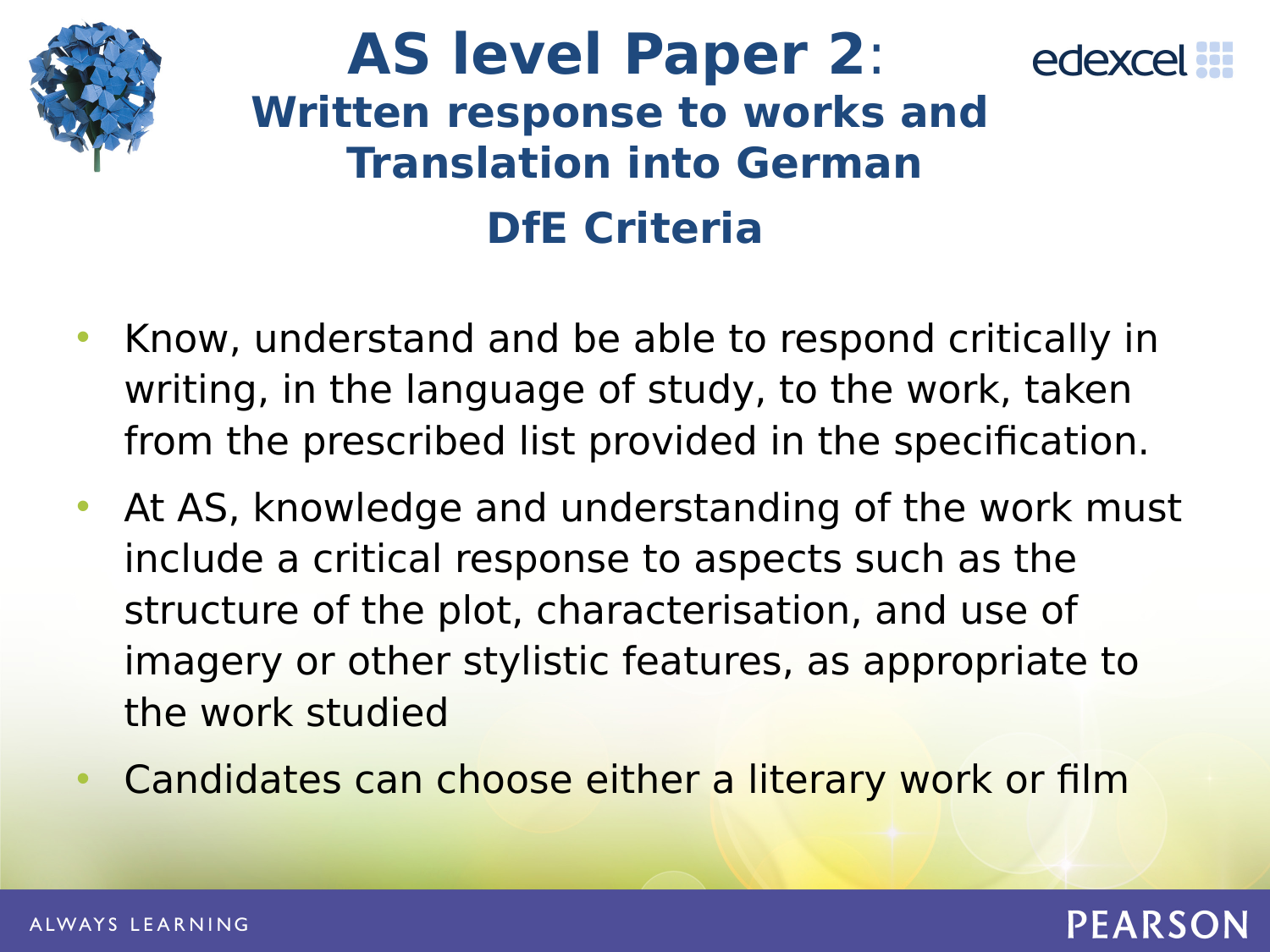

# AS level Paper 2: Written response to works and Translation into German DfE Criteria
Know, understand and be able to respond critically in writing, in the language of study, to the work, taken from the prescribed list provided in the specification.
At AS, knowledge and understanding of the work must include a critical response to aspects such as the structure of the plot, characterisation, and use of imagery or other stylistic features, as appropriate to the work studied
Candidates can choose either a literary work or film